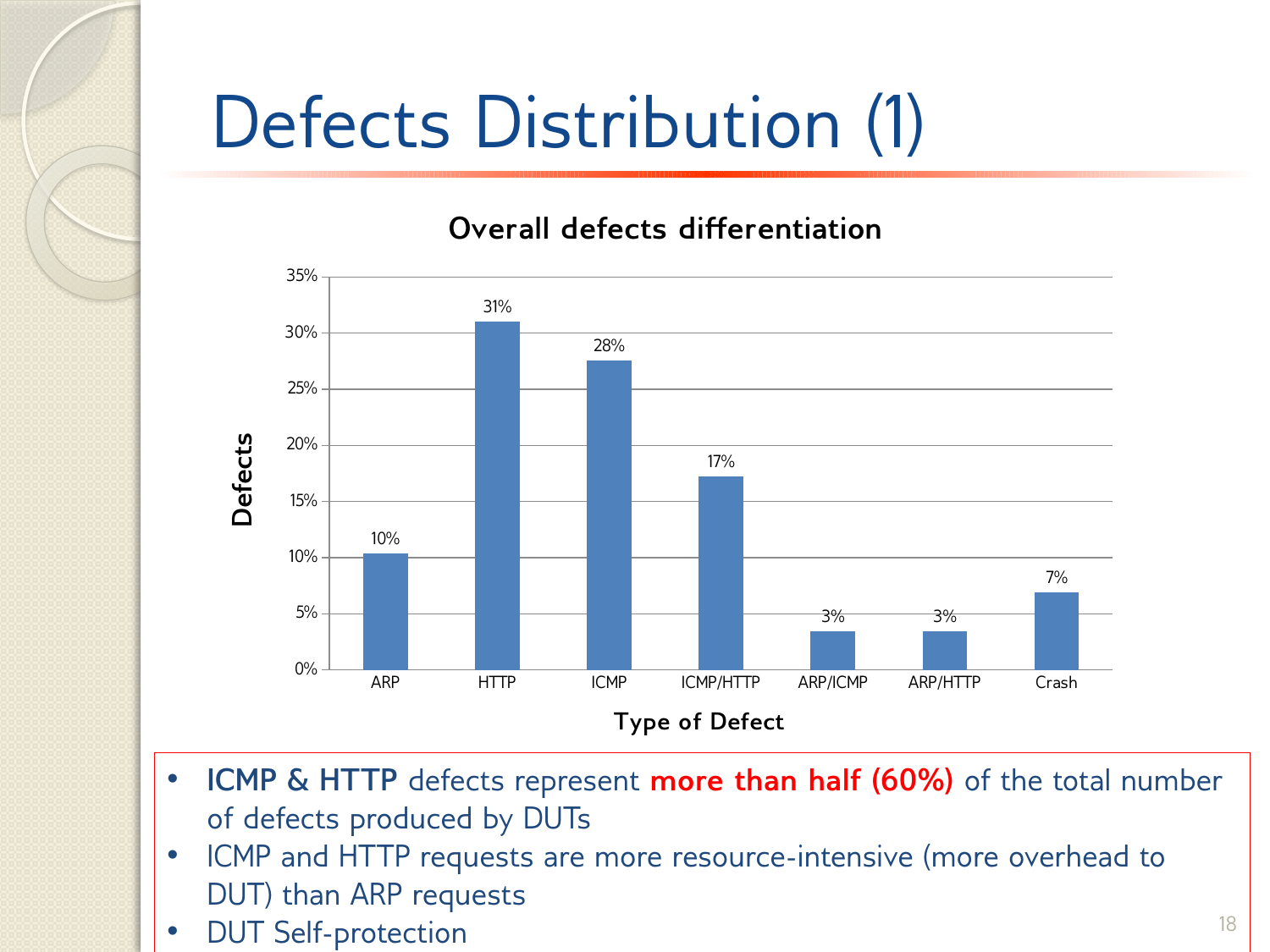

# Defects Distribution (1)

### Chart: Overall defects differentiation

| Category |  |
|---|---|
| ARP | 0.103448275862069 |
| HTTP | 0.310344827586207 |
| ICMP | 0.275862068965517 |
| ICMP/HTTP | 0.172413793103448 |
| ARP/ICMP | 0.0344827586206896 |
| ARP/HTTP | 0.0344827586206896 |
| Crash | 0.0689655172413793 |
ICMP & HTTP defects represent more than half (60%) of the total number of defects produced by DUTs
ICMP and HTTP requests are more resource-intensive (more overhead to DUT) than ARP requests
DUT Self-protection
18